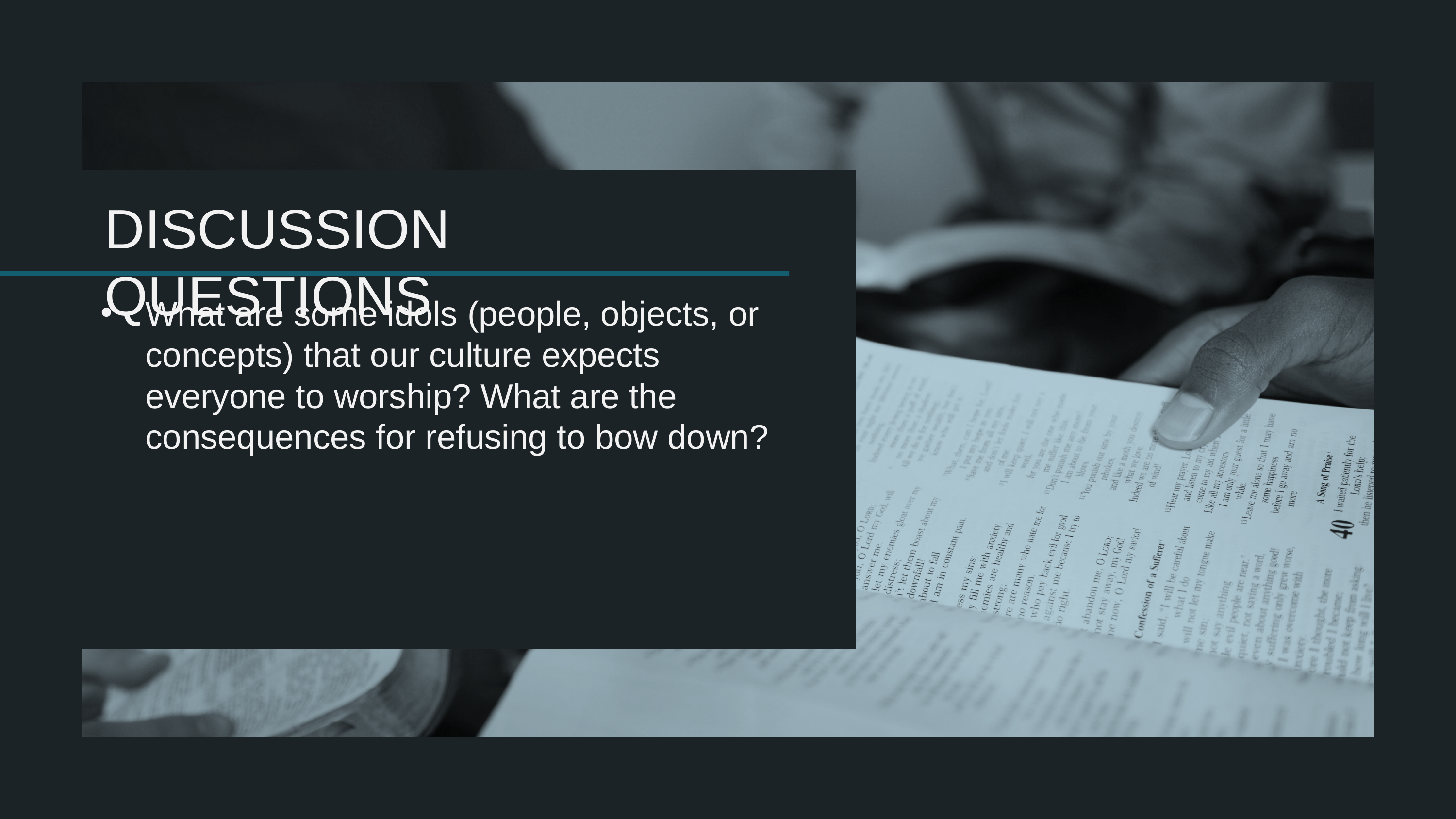

What are some idols (people, objects, or concepts) that our culture expects everyone to worship? What are the consequences for refusing to bow down?